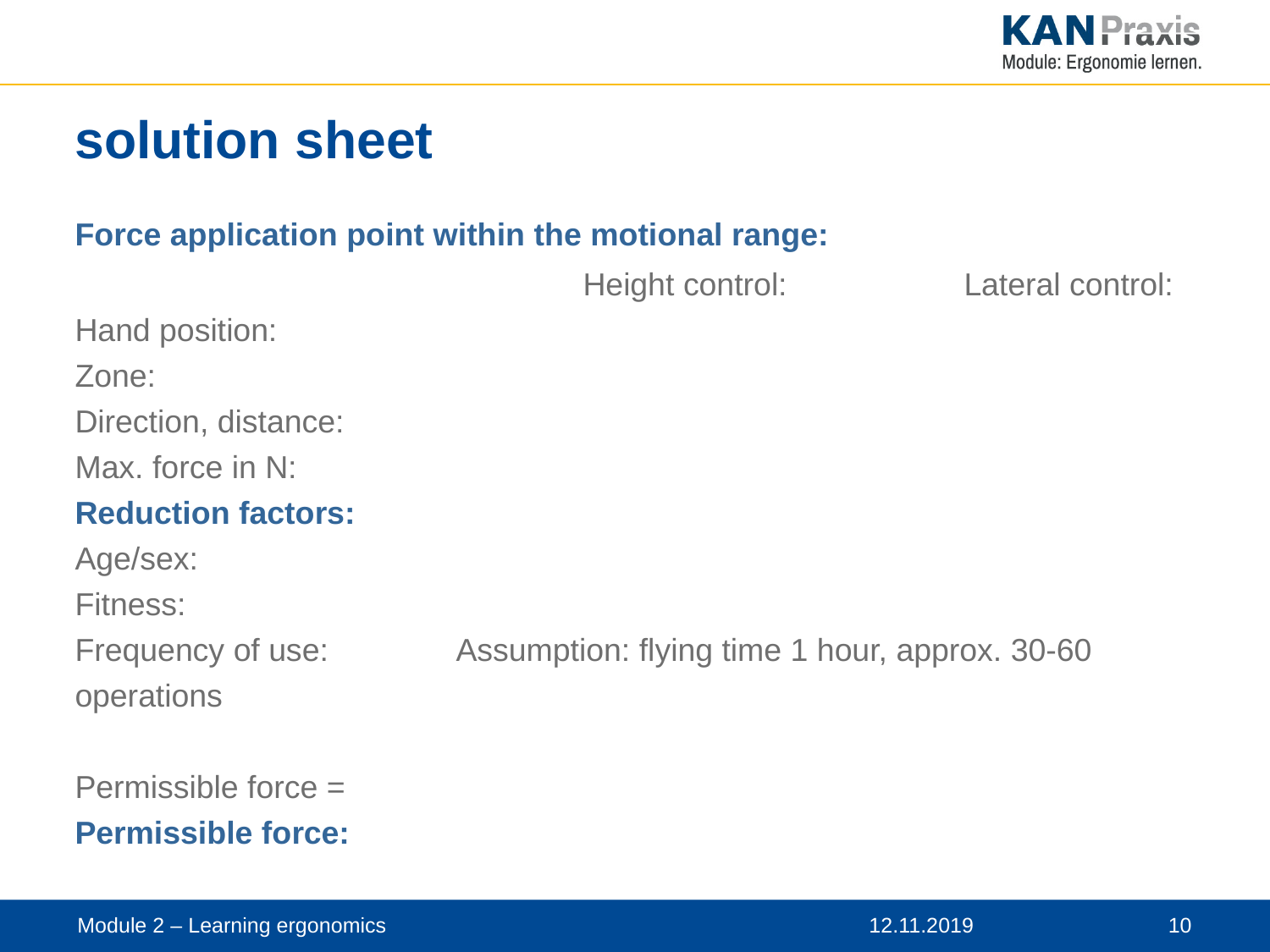

# solution sheet
Force application point within the motional range:
				Height control: 		Lateral control:
Hand position:
Zone:
Direction, distance:
Max. force in N:
Reduction factors:
Age/sex:
Fitness:
Frequency of use: 	Assumption: flying time 1 hour, approx. 30-60 operations

Permissible force =
Permissible force:

Module 2 – Learning ergonomics
12.11.2019
 10